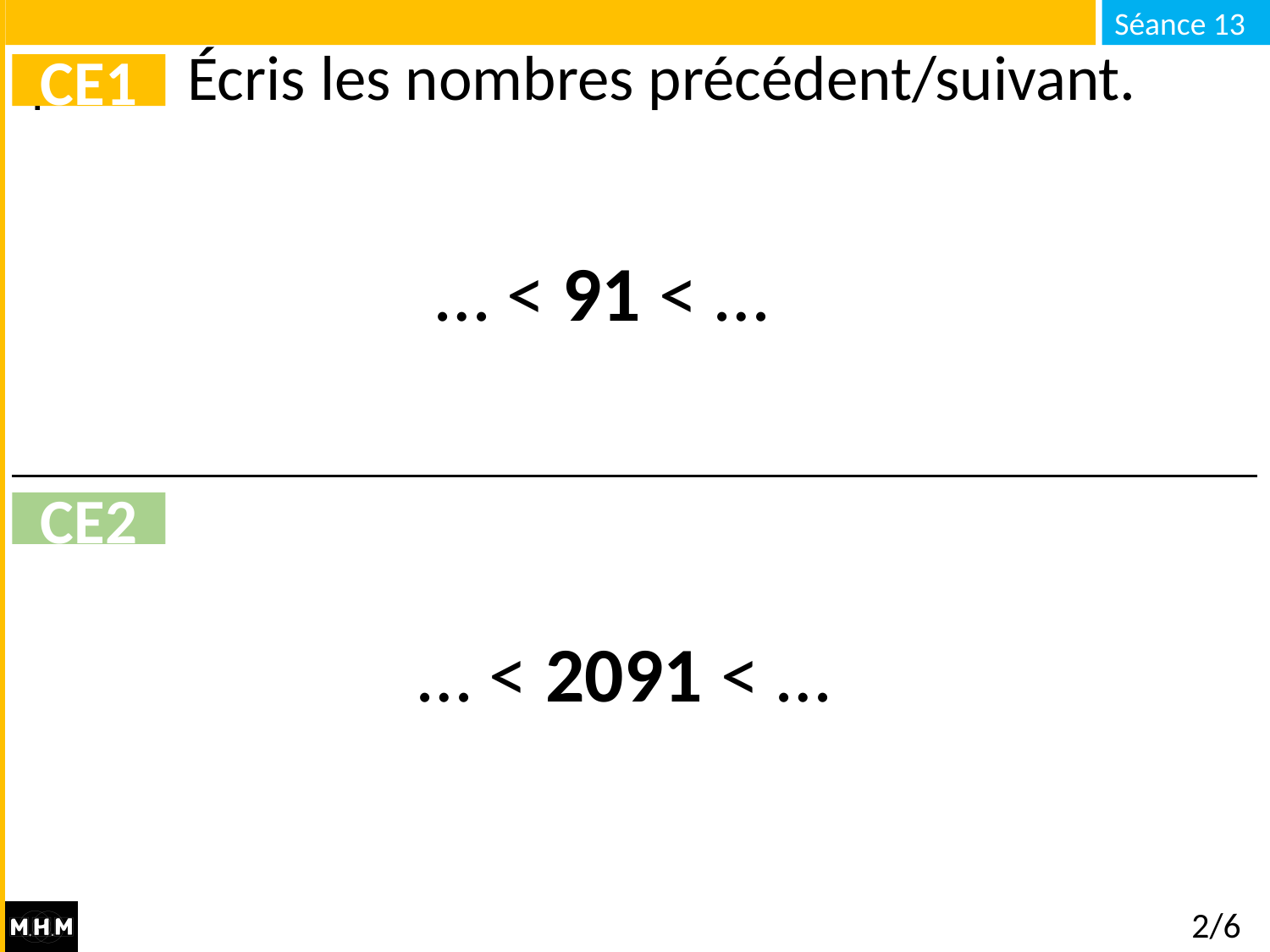

# Écris les nombres précédent/suivant.
CE1
… < 91 < …
CE2
… < 2091 < …
2/6